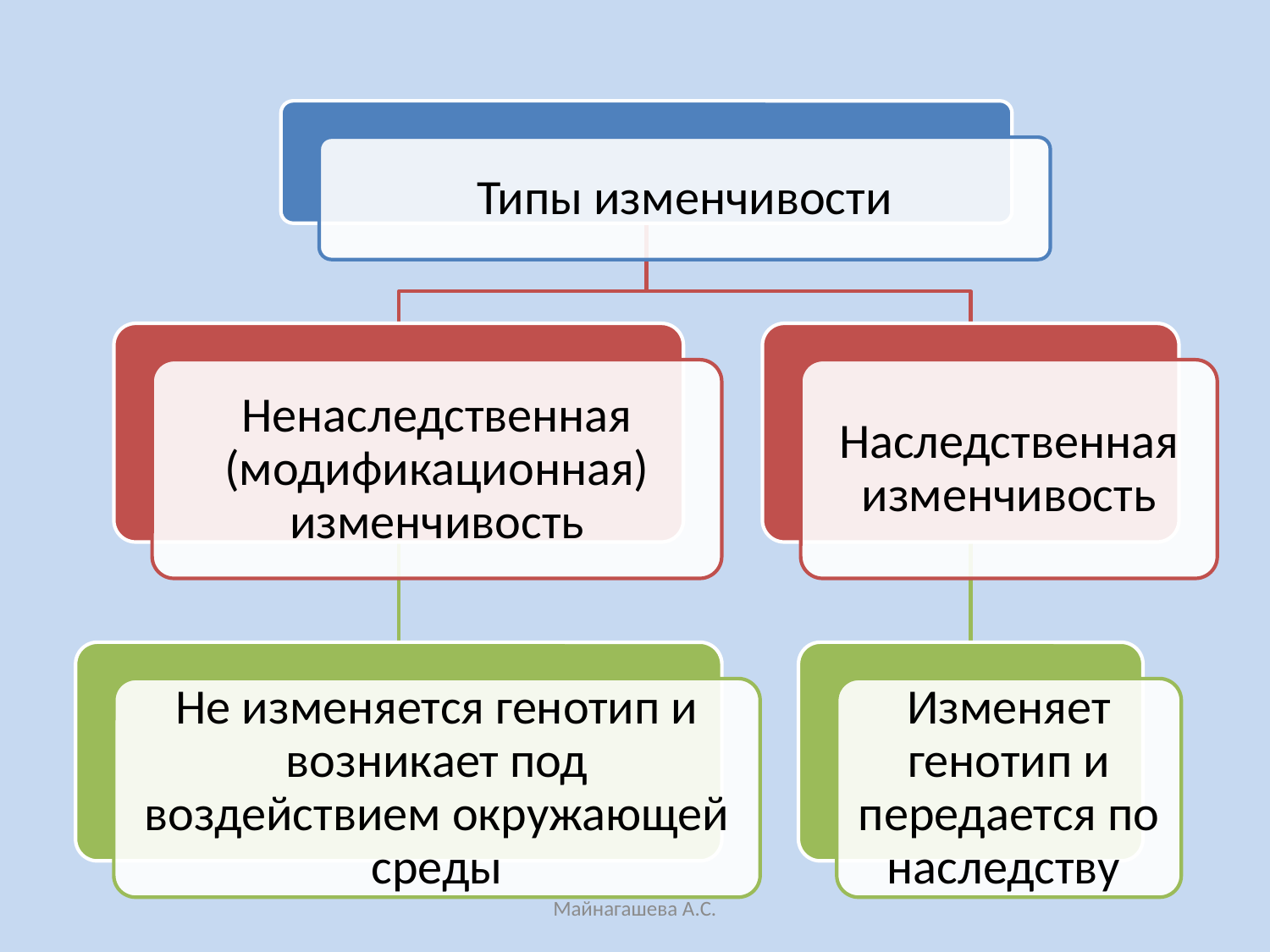

Типы изменчивости
Ненаследственная (модификационная) изменчивость
Не изменяется генотип и возникает под воздействием окружающей среды
Наследственная изменчивость
Изменяет генотип и передается по наследству
Майнагашева А.С.